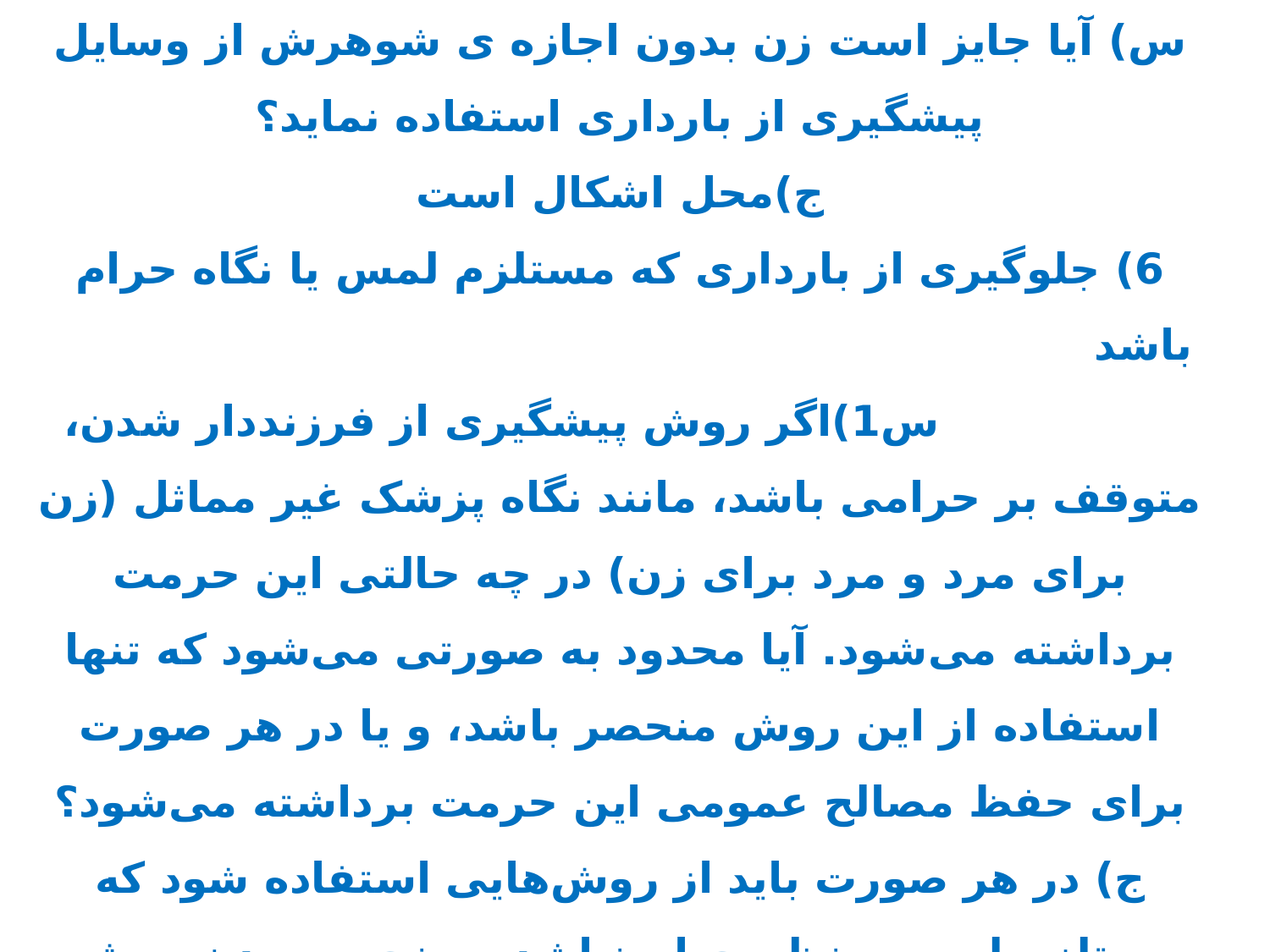

5) بستن لوله ها توسط زن  بدون اذن شوهر
س) آیا جایز است زن بدون اجازه ی شوهرش از وسایل پیشگیری از بارداری استفاده نماید؟
ج)محل اشکال است
6) جلوگيرى از باردارى كه مستلزم لمس يا نگاه حرام باشد                                                                                        س1)اگر روش پيشگيرى از فرزنددار شدن، متوقف بر حرامى باشد، مانند نگاه پزشک غير مماثل (زن براى مرد و مرد براى زن) در چه حالتى اين حرمت برداشته مى‌شود. آيا محدود به صورتى مى‌شود که تنها استفاده از اين روش منحصر باشد، و يا در هر صورت براى حفظ مصالح عمومى اين حرمت برداشته مى‌شود؟
ج) در هر صورت بايد از روش‌هايى استفاده شود که مستلزم لمس و نظر حرام نباشد و منحصر بودن روش، مجوز ارتکاب اين عمل نمى باشد